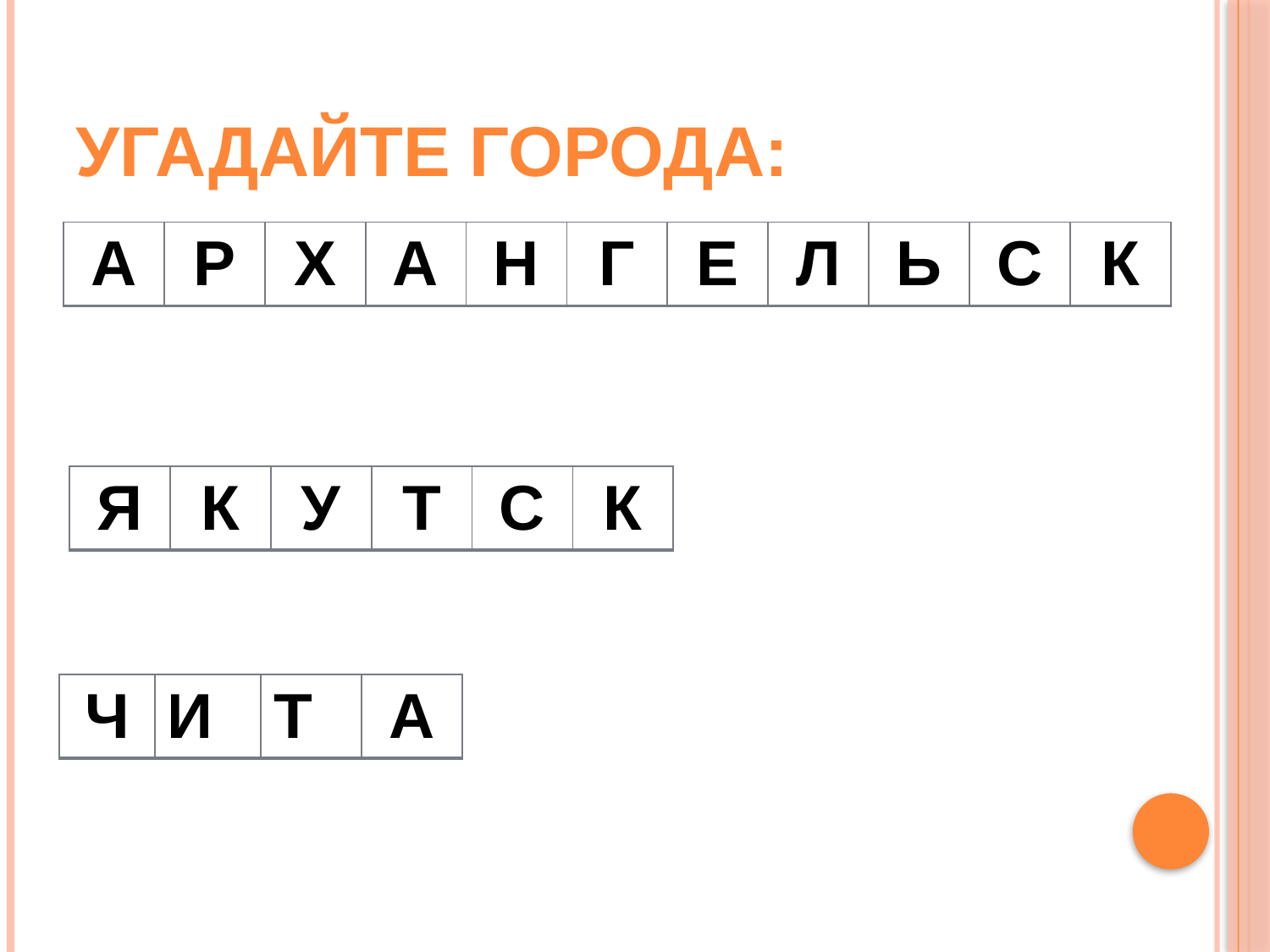

# Угадайте города:
| А | Р | Х | А | Н | Г | Е | Л | Ь | С | К |
| --- | --- | --- | --- | --- | --- | --- | --- | --- | --- | --- |
| Я | К | У | Т | С | К |
| --- | --- | --- | --- | --- | --- |
| Ч | И | Т | А |
| --- | --- | --- | --- |